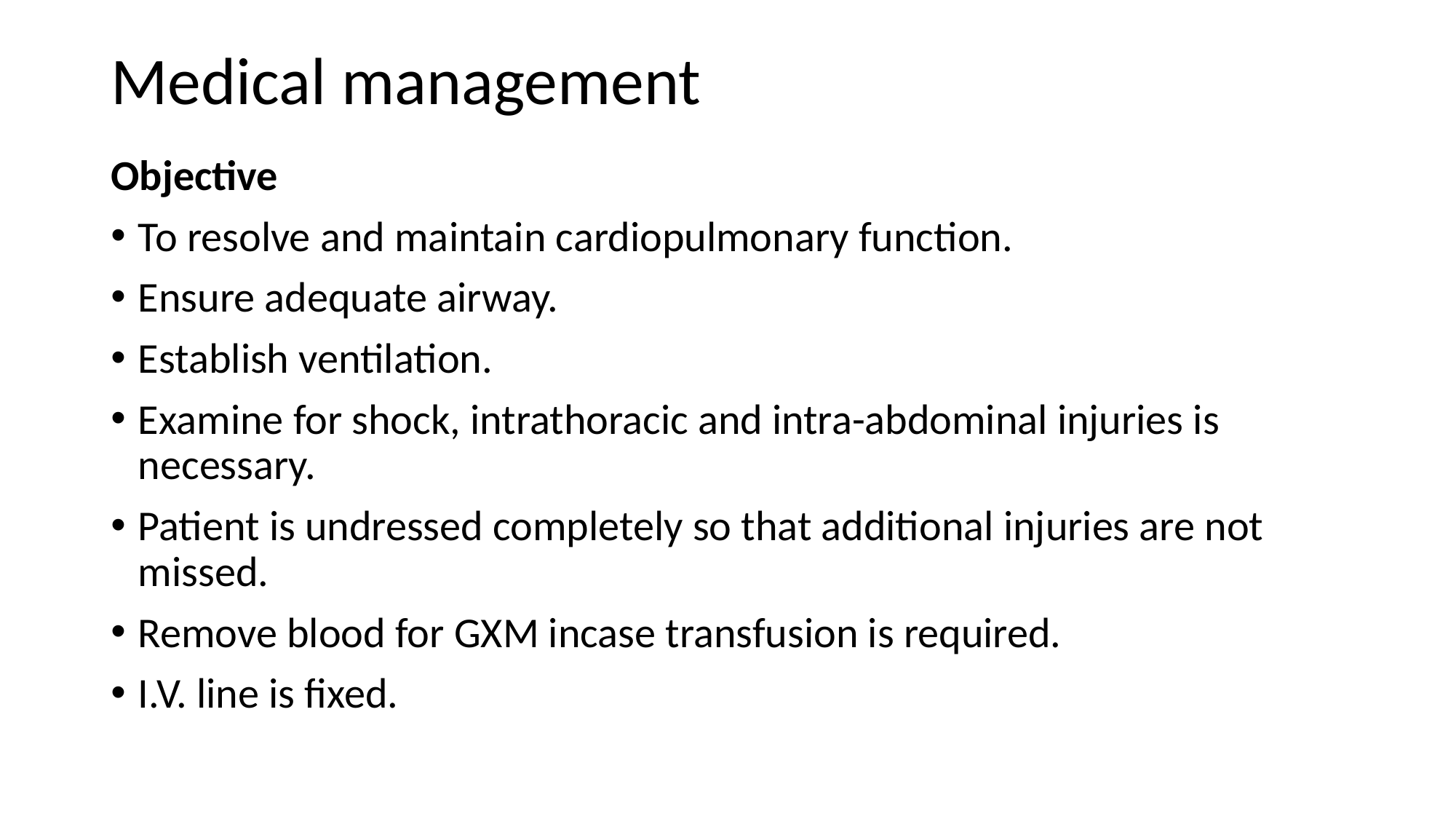

# Medical management
Objective
To resolve and maintain cardiopulmonary function.
Ensure adequate airway.
Establish ventilation.
Examine for shock, intrathoracic and intra-abdominal injuries is necessary.
Patient is undressed completely so that additional injuries are not missed.
Remove blood for GXM incase transfusion is required.
I.V. line is fixed.